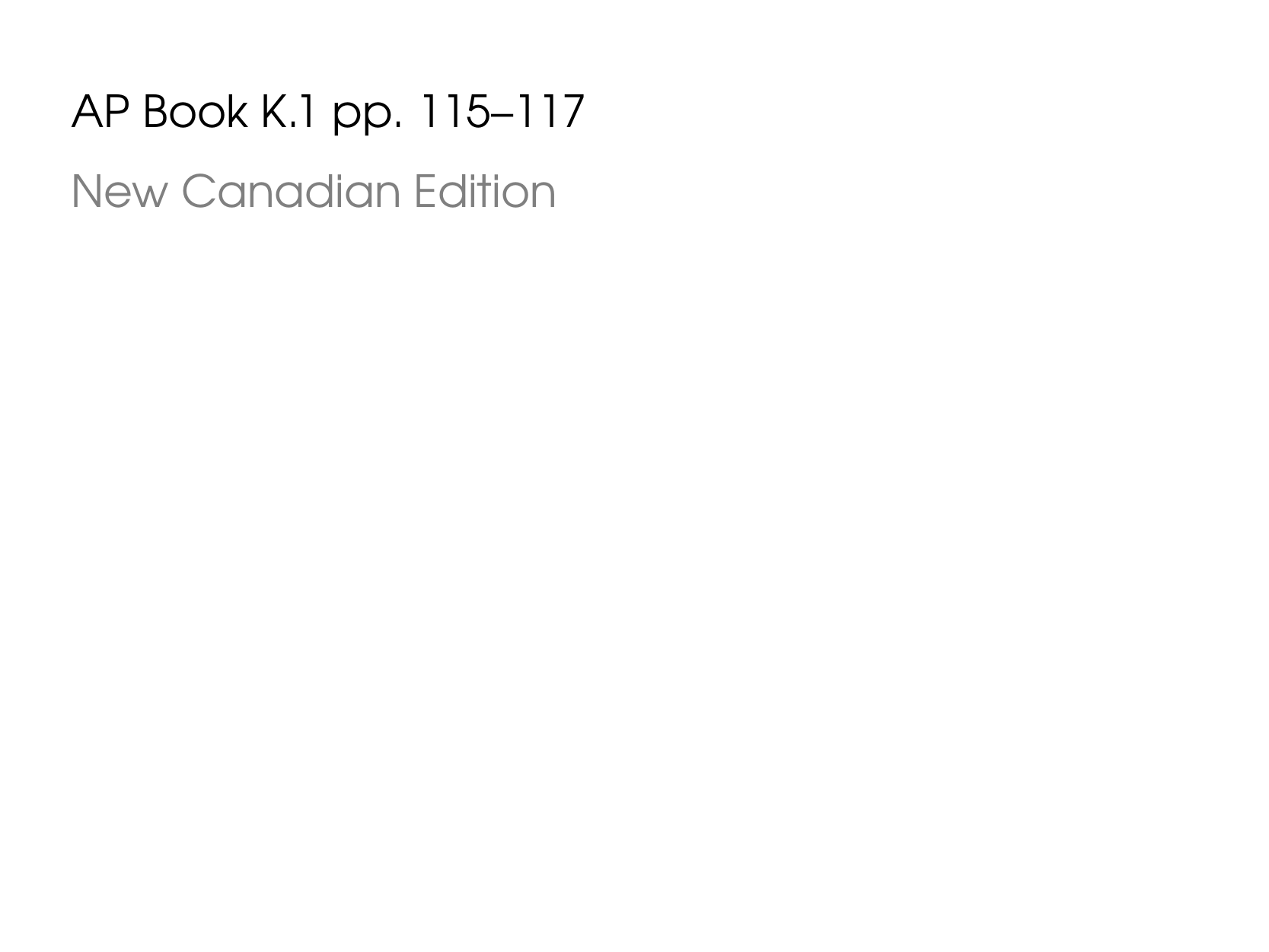

AP Book K.1 pp. 115–117
New Canadian Edition